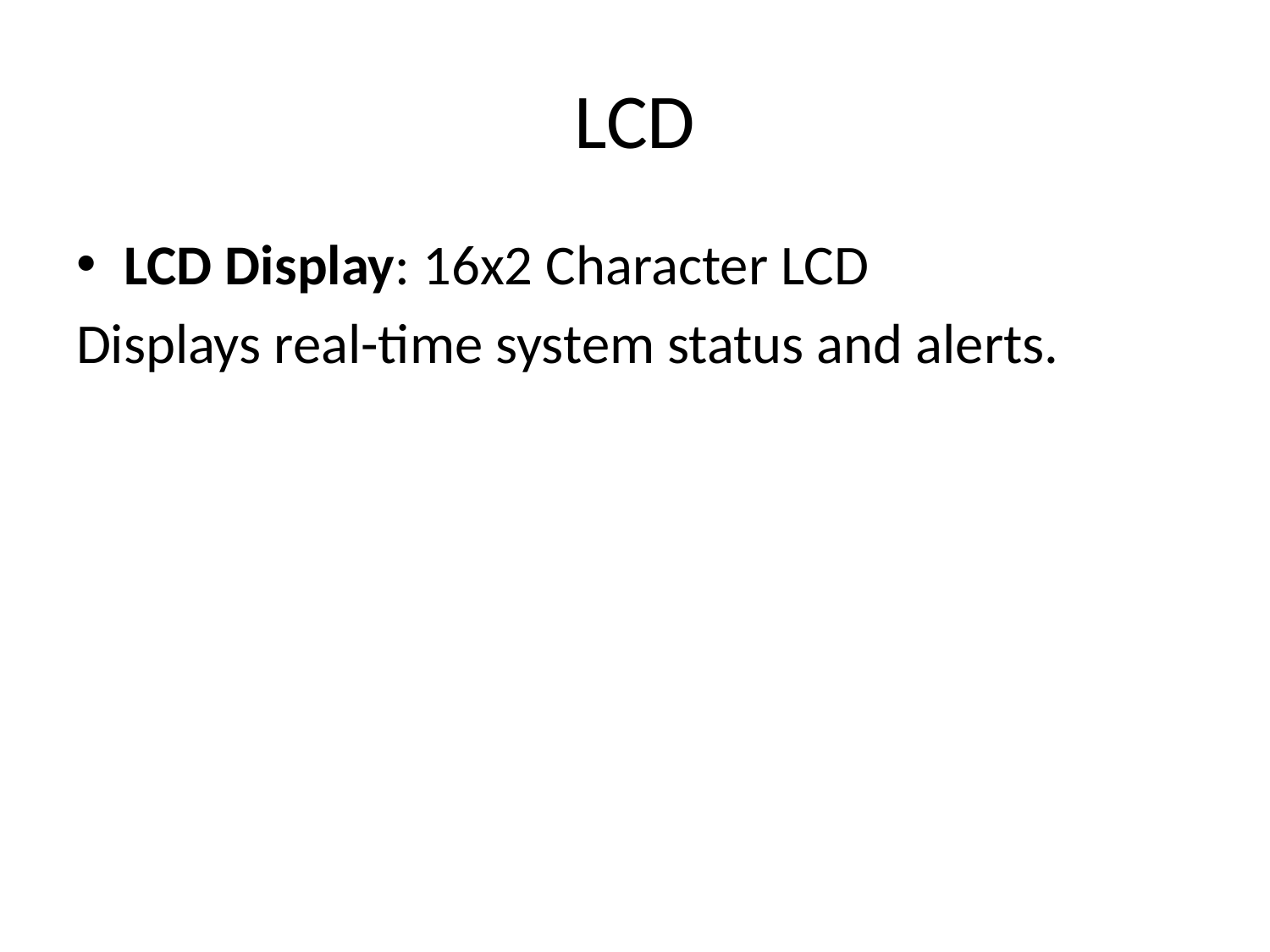

# LCD
LCD Display: 16x2 Character LCD
Displays real-time system status and alerts.